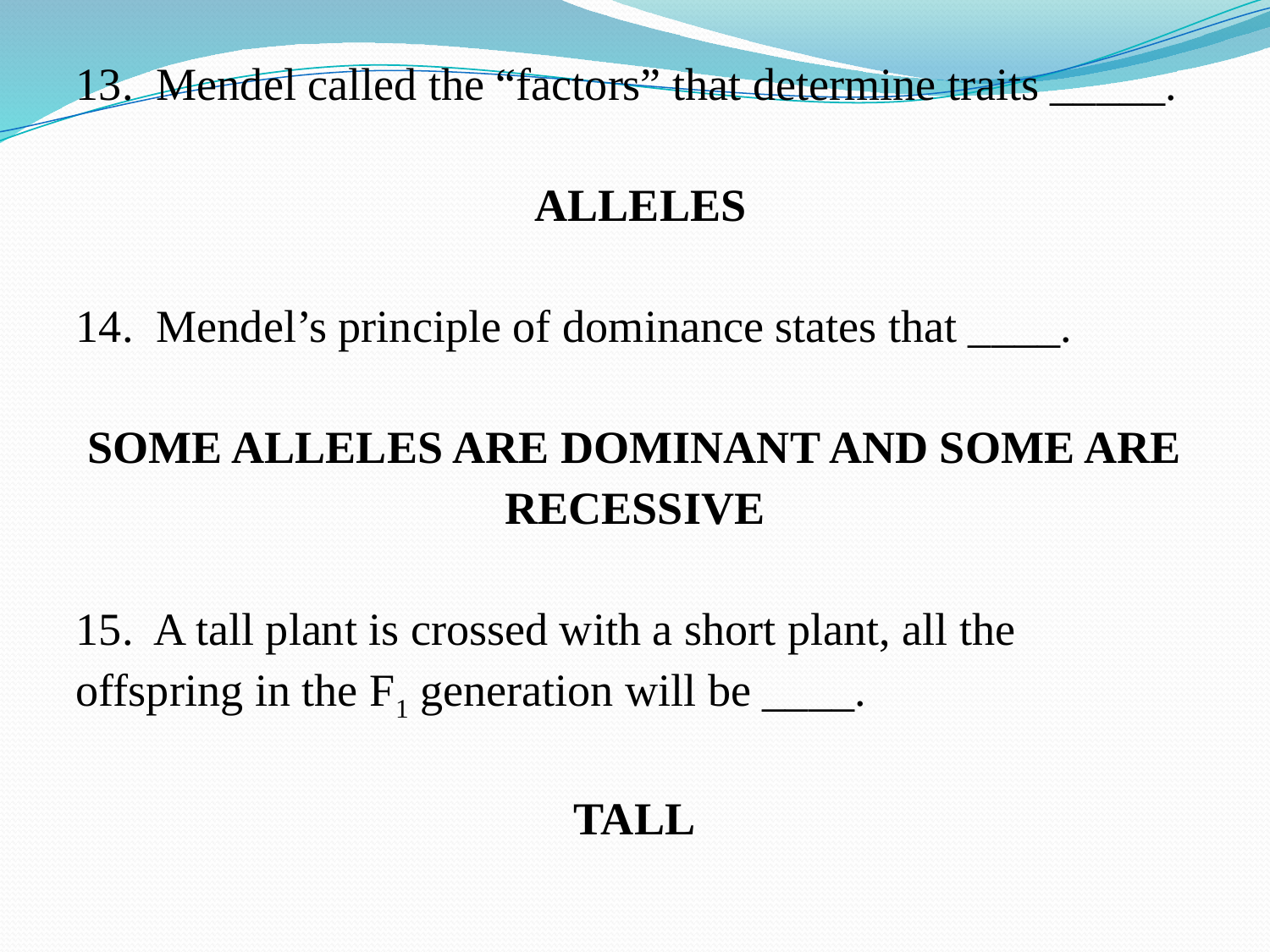

13.  Mendel called the “factors” that determine traits _____.

 ALLELES

14.  Mendel’s principle of dominance states that ____.

SOME ALLELES ARE DOMINANT AND SOME ARE RECESSIVE

15.  A tall plant is crossed with a short plant, all the
offspring in the F1 generation will be ____.

TALL